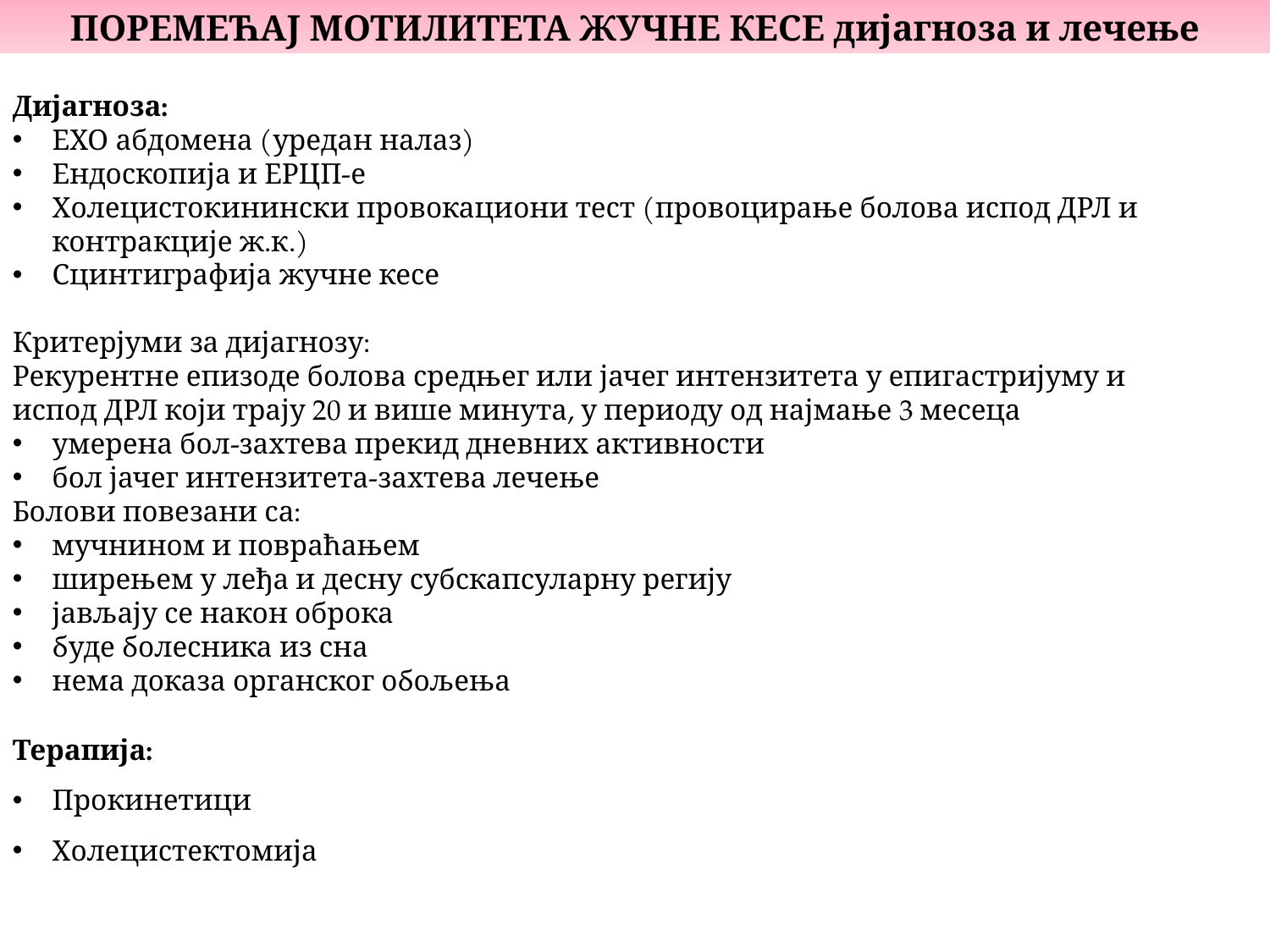

ПОРЕМЕЋАЈ МОТИЛИТЕТА ЖУЧНЕ КЕСЕ дијагноза и лечење

Дијагноза:
ЕХО абдомена (уредан налаз)
Ендоскопија и ЕРЦП-е
Холецистокинински провокациони тест (провоцирање болова испод ДРЛ и контракције ж.к.)
Сцинтиграфија жучне кесе

Критерјуми за дијагнозу:
Рекурентне епизоде болова средњег или јачег интензитета у епигастријуму и испод ДРЛ који трају 20 и више минута, у периоду од најмање 3 месеца
умерена бол-захтева прекид дневних активности
бол јачег интензитета-захтева лечење
Болови повезани са:
мучнином и повраћањем
ширењем у леђа и десну субскапсуларну регију
јављају се након оброка
буде болесника из сна
нема доказа органског обољења

Терапија:
Прокинетици
Холецистектомија